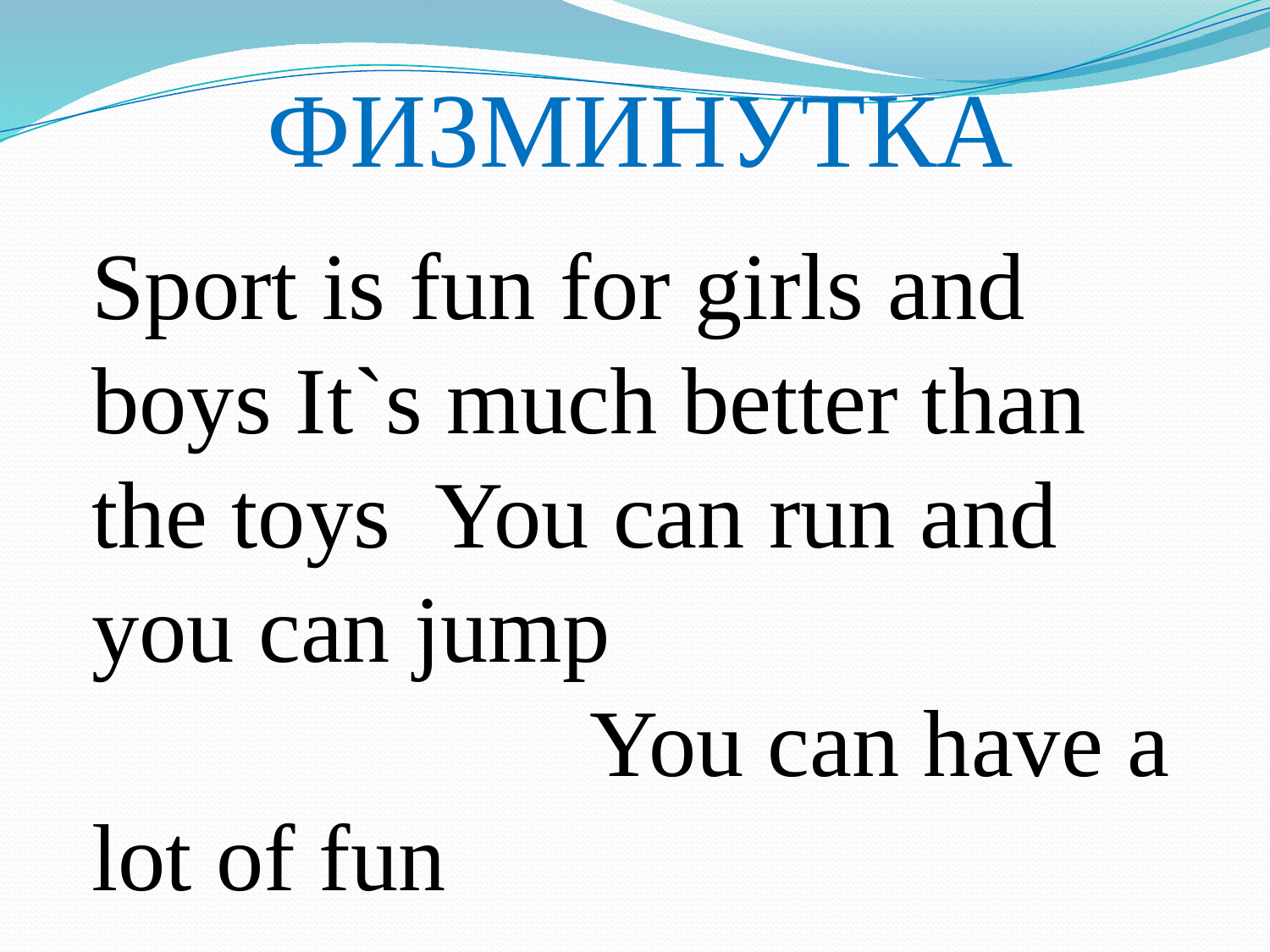

# ФИЗМИНУТКА

Sport is fun for girls and boys It`s much better than the toys  You can run and you can jump                                              You can have a lot of fun